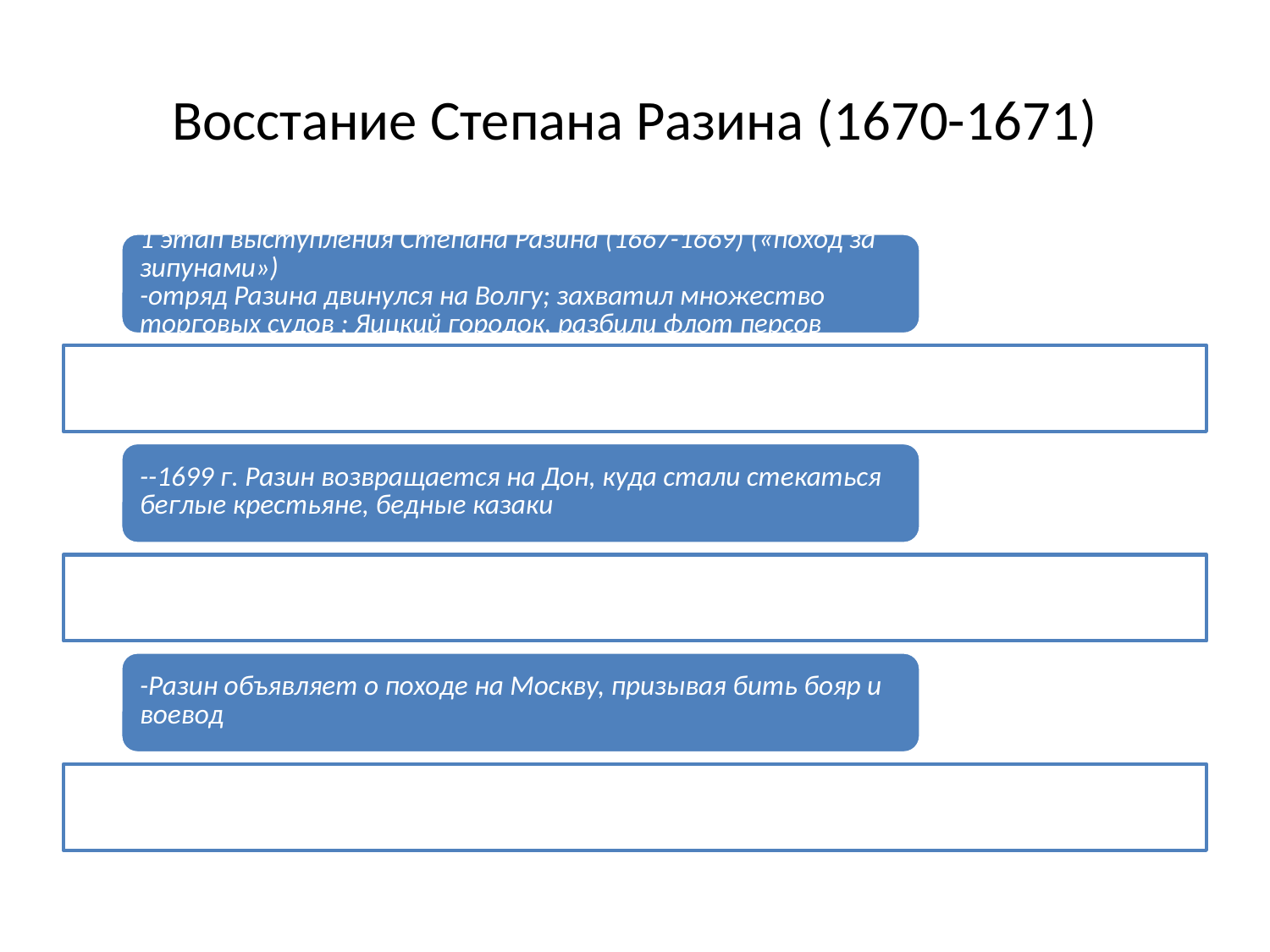

# Восстание Степана Разина (1670-1671)
1 этап выступления Степана Разина (1667-1669) («поход за зипунами»)
-отряд Разина двинулся на Волгу; захватил множество торговых судов ; Яицкий городок, разбили флот персов
--1699 г. Разин возвращается на Дон, куда стали стекаться беглые крестьяне, бедные казаки
-Разин объявляет о походе на Москву, призывая бить бояр и воевод